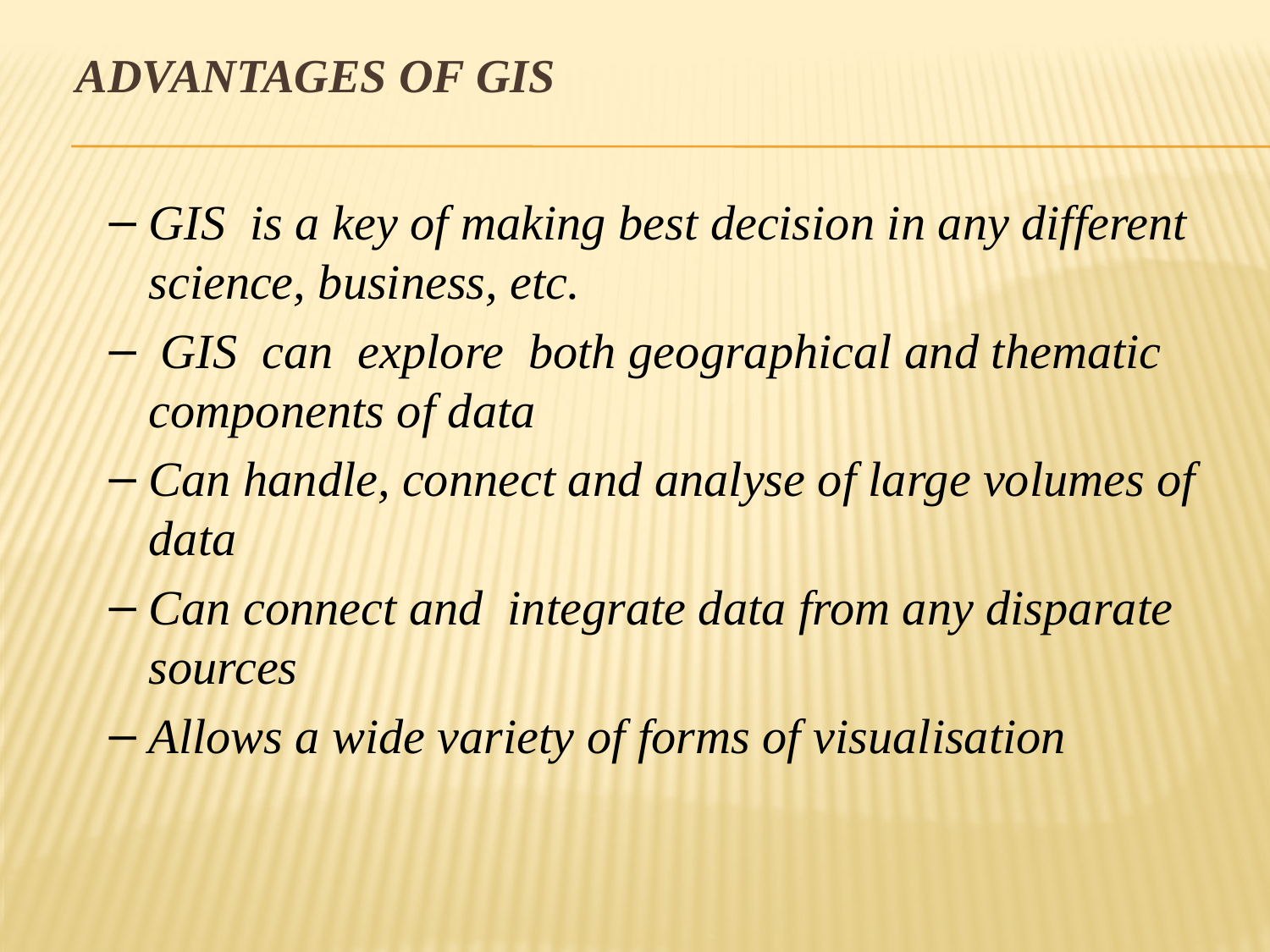

# Advantages of GIS
GIS  is a key of making best decision in any different science, business, etc.
 GIS  can  explore  both geographical and thematic components of data
Can handle, connect and analyse of large volumes of data
Can connect and  integrate data from any disparate sources
Allows a wide variety of forms of visualisation